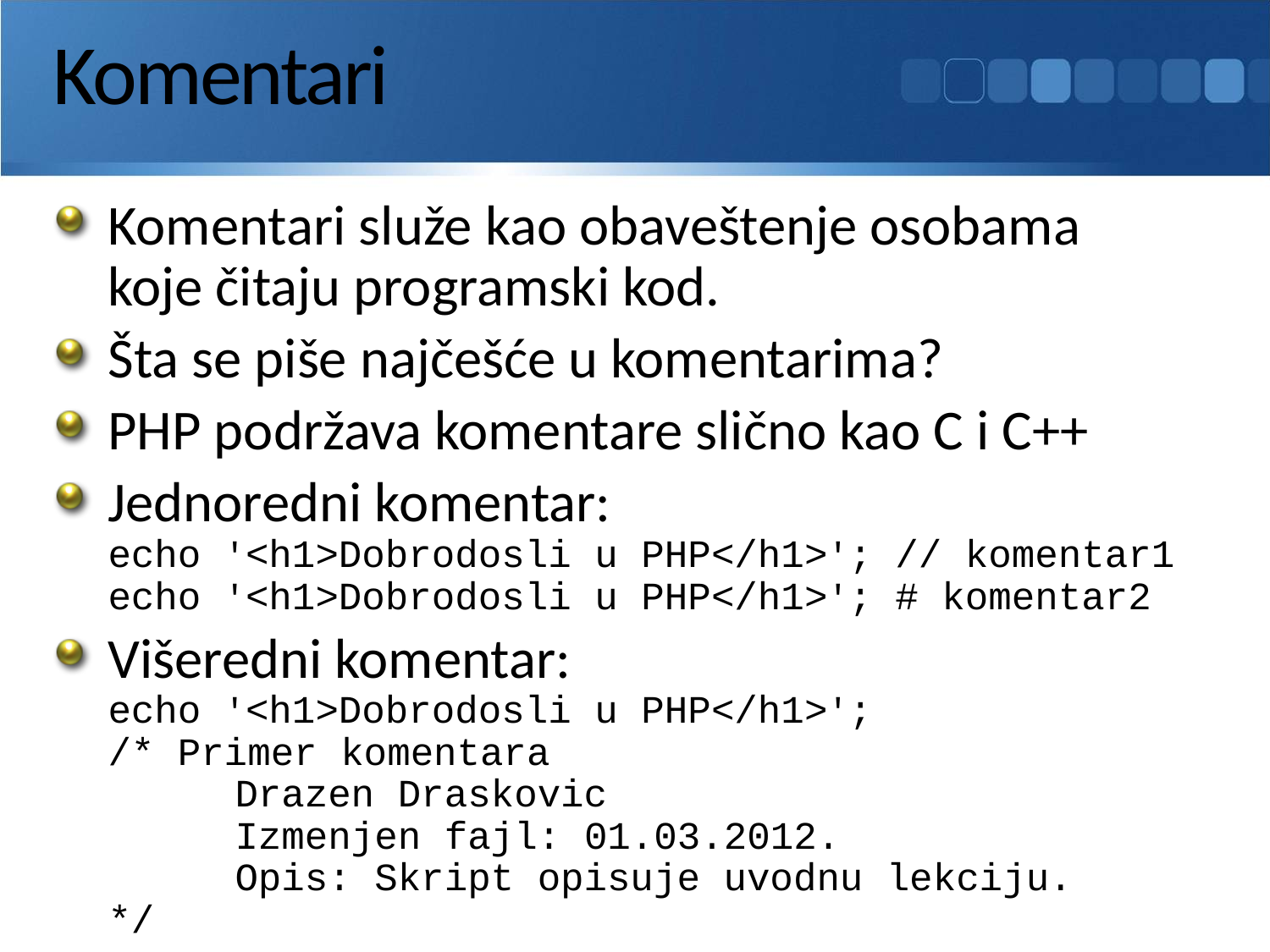

# Komentari
Komentari služe kao obaveštenje osobama
koje čitaju programski kod.
Šta se piše najčešće u komentarima?
PHP podržava komentare slično kao C i C++
Jednoredni komentar:
echo '<h1>Dobrodosli u PHP</h1>'; // komentar1
echo '<h1>Dobrodosli u PHP</h1>'; # komentar2
Višeredni komentar:
echo '<h1>Dobrodosli u PHP</h1>';
/* Primer komentara
	Drazen Draskovic
	Izmenjen fajl: 01.03.2012.
	Opis: Skript opisuje uvodnu lekciju.
*/